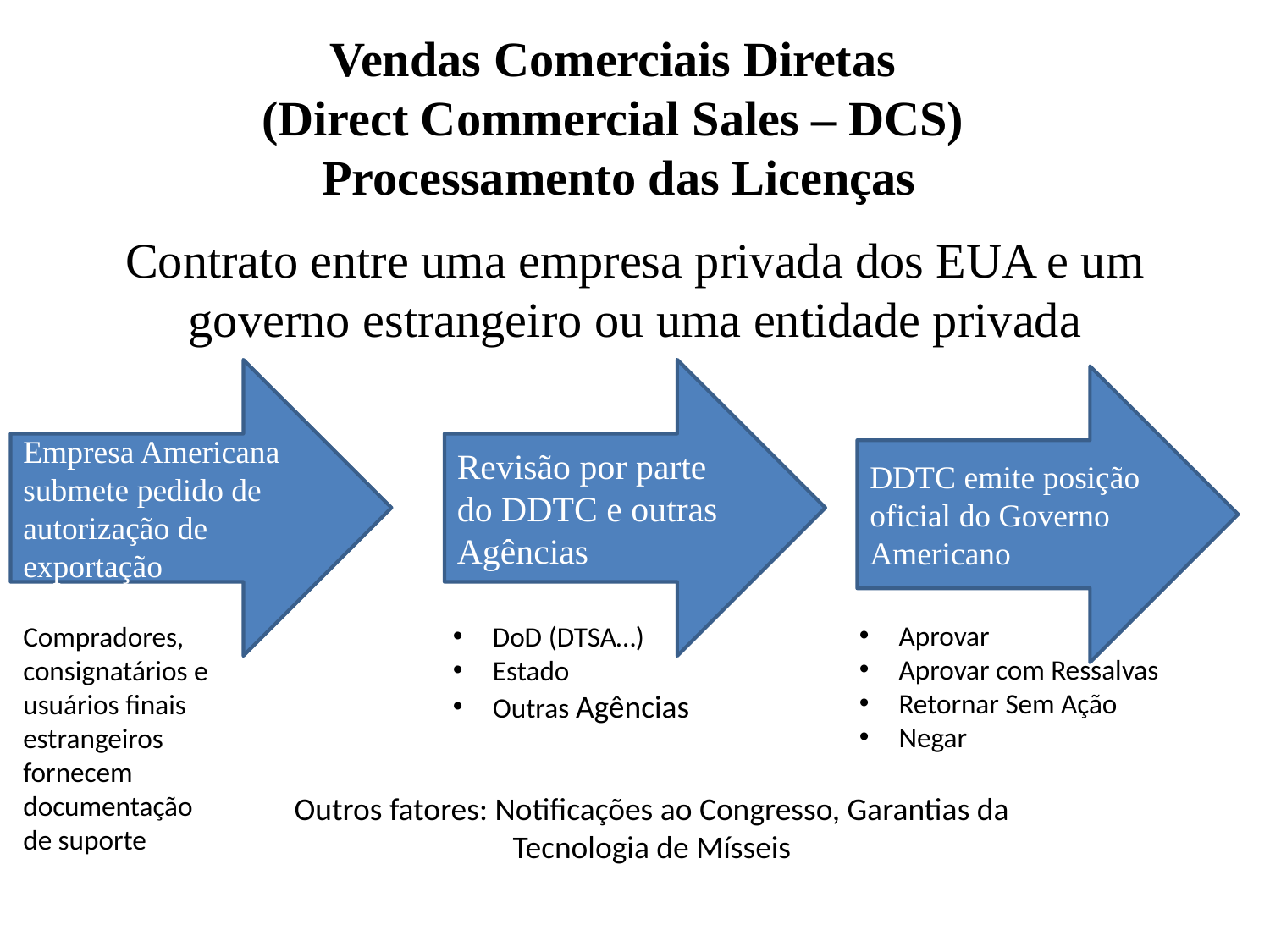

Vendas Comerciais Diretas
(Direct Commercial Sales – DCS)
Processamento das Licenças
Contrato entre uma empresa privada dos EUA e um governo estrangeiro ou uma entidade privada
Empresa Americana submete pedido de autorização de exportação
Revisão por parte do DDTC e outras Agências
DDTC emite posição oficial do Governo Americano
Aprovar
Aprovar com Ressalvas
Retornar Sem Ação
Negar
Compradores, consignatários e usuários finais estrangeiros fornecem documentação de suporte
DoD (DTSA…)
Estado
Outras Agências
Outros fatores: Notificações ao Congresso, Garantias da Tecnologia de Mísseis